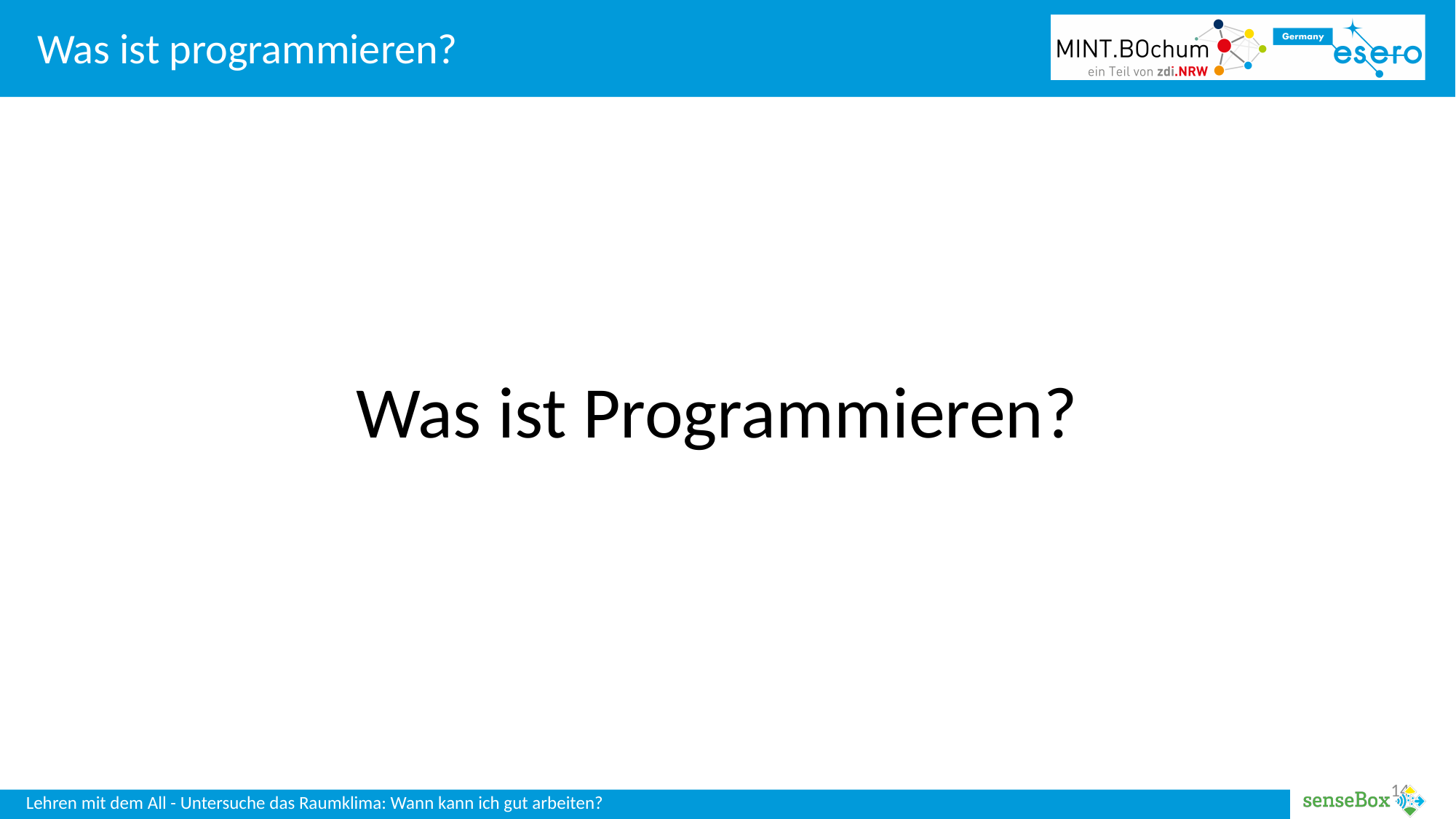

# Was ist programmieren?
Was ist Programmieren?